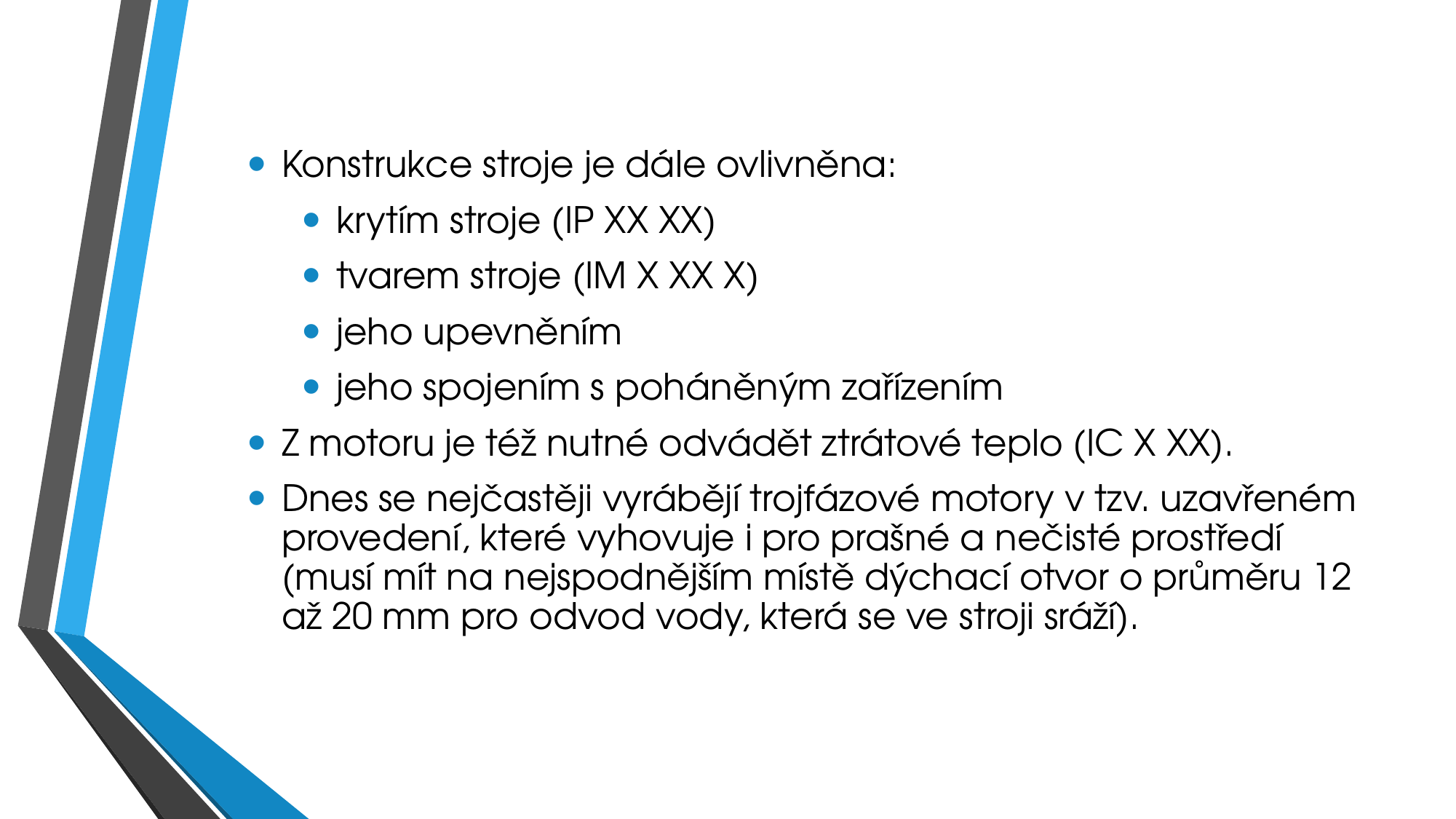

Konstrukce stroje je dále ovlivněna:
krytím stroje (IP XX XX)
tvarem stroje (IM X XX X)
jeho upevněním
jeho spojením s poháněným zařízením
Z motoru je též nutné odvádět ztrátové teplo (IC X XX).
Dnes se nejčastěji vyrábějí trojfázové motory v tzv. uzavřeném provedení, které vyhovuje i pro prašné a nečisté prostředí (musí mít na nejspodnějším místě dýchací otvor o průměru 12 až 20 mm pro odvod vody, která se ve stroji sráží).